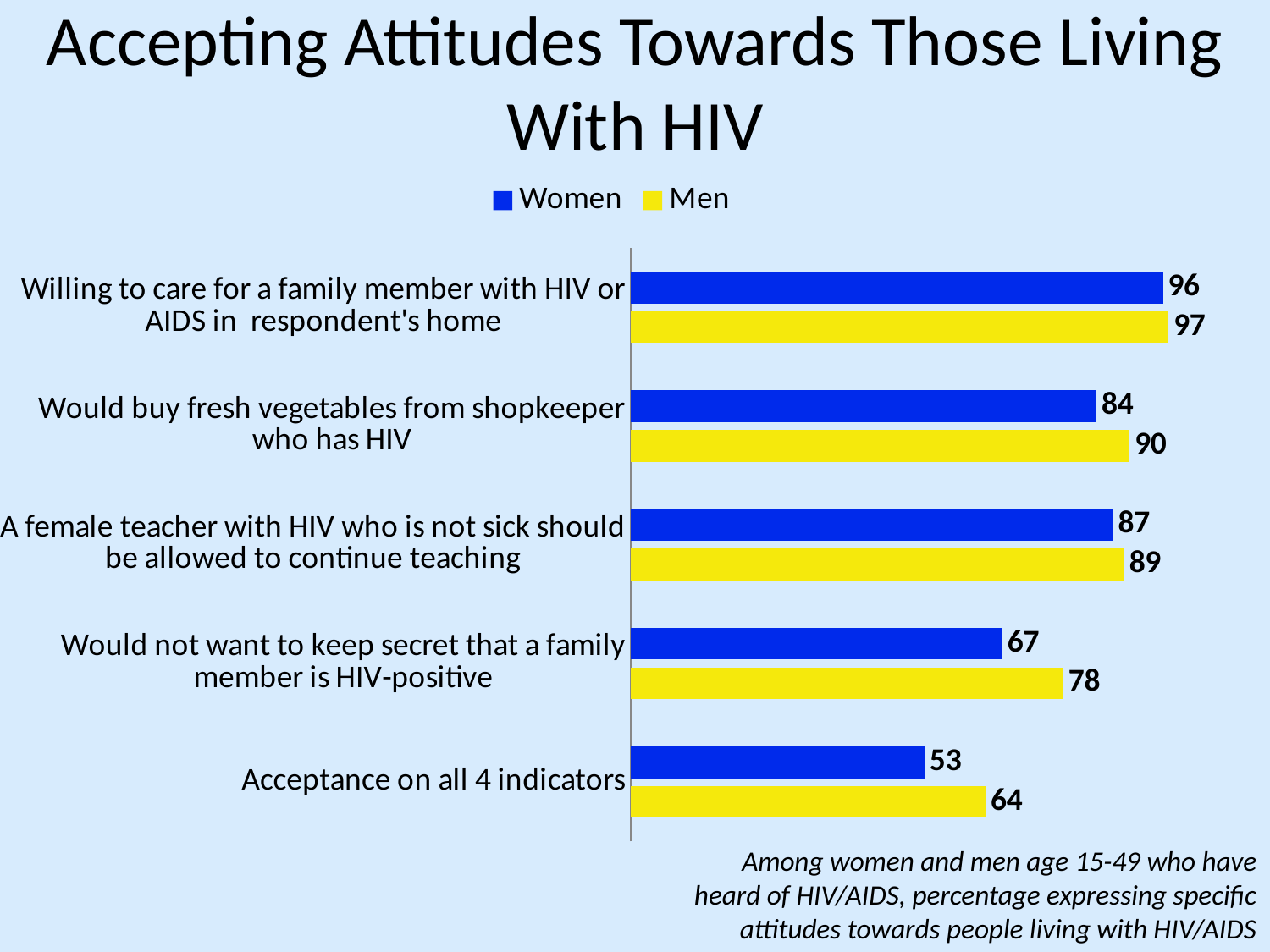

# Accepting Attitudes Towards Those Living With HIV

### Chart

| Category | Men  | Women |
|---|---|---|
| Acceptance on all 4 indicators | 64.0 | 53.0 |
| Would not want to keep secret that a family member is HIV-positive | 78.0 | 67.0 |
| A female teacher with HIV who is not sick should be allowed to continue teaching | 89.0 | 87.0 |
| Would buy fresh vegetables from shopkeeper who has HIV | 90.0 | 84.0 |
| Willing to care for a family member with HIV or AIDS in  respondent's home | 97.0 | 96.0 |
Among women and men age 15-49 who have heard of HIV/AIDS, percentage expressing specific attitudes towards people living with HIV/AIDS